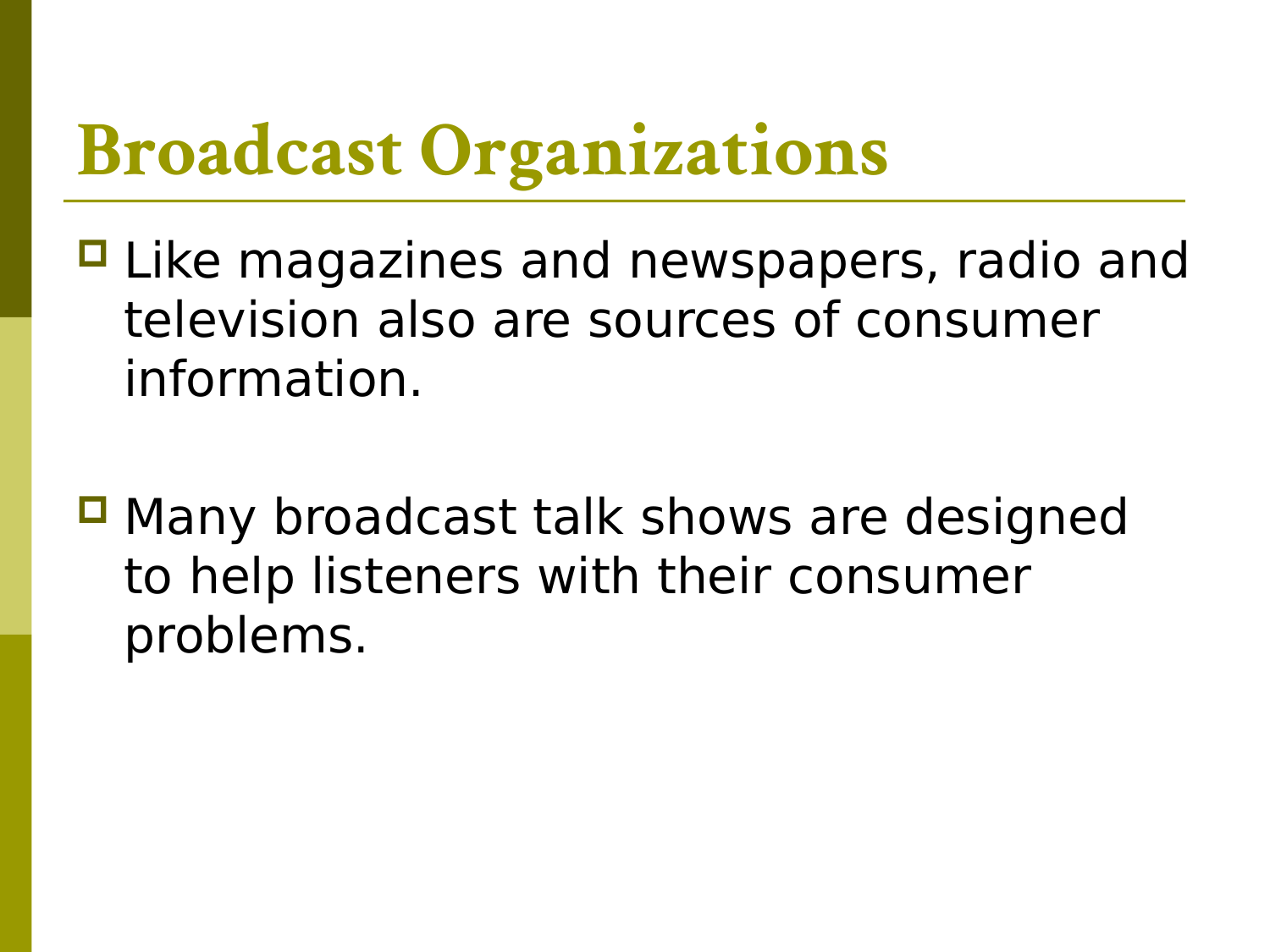

# Broadcast Organizations
Like magazines and newspapers, radio and television also are sources of consumer information.

Many broadcast talk shows are designed to help listeners with their consumer problems.